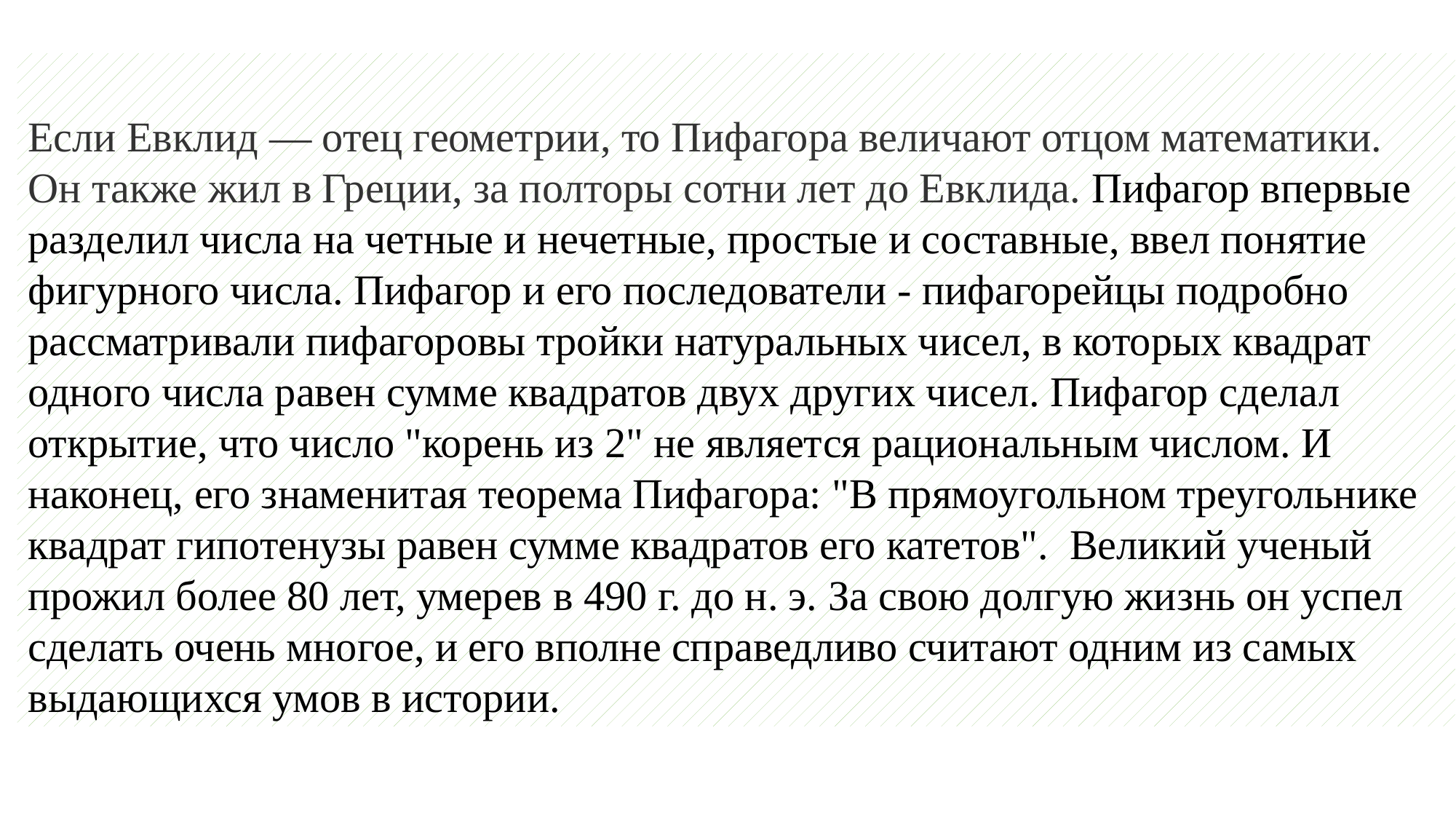

Если Евклид — отец геометрии, то Пифагора величают отцом математики. Он также жил в Греции, за полторы сотни лет до Евклида. Пифагор впервые разделил числа на четные и нечетные, простые и составные, ввел понятие фигурного числа. Пифагор и его последователи - пифагорейцы подробно рассматривали пифагоровы тройки натуральных чисел, в которых квадрат одного числа равен сумме квадратов двух других чисел. Пифагор сделал открытие, что число "корень из 2" не является рациональным числом. И наконец, его знаменитая теорема Пифагора: "В прямоугольном треугольнике квадрат гипотенузы равен сумме квадратов его катетов".  Великий ученый прожил более 80 лет, умерев в 490 г. до н. э. За свою долгую жизнь он успел сделать очень многое, и его вполне справедливо считают одним из самых выдающихся умов в истории.